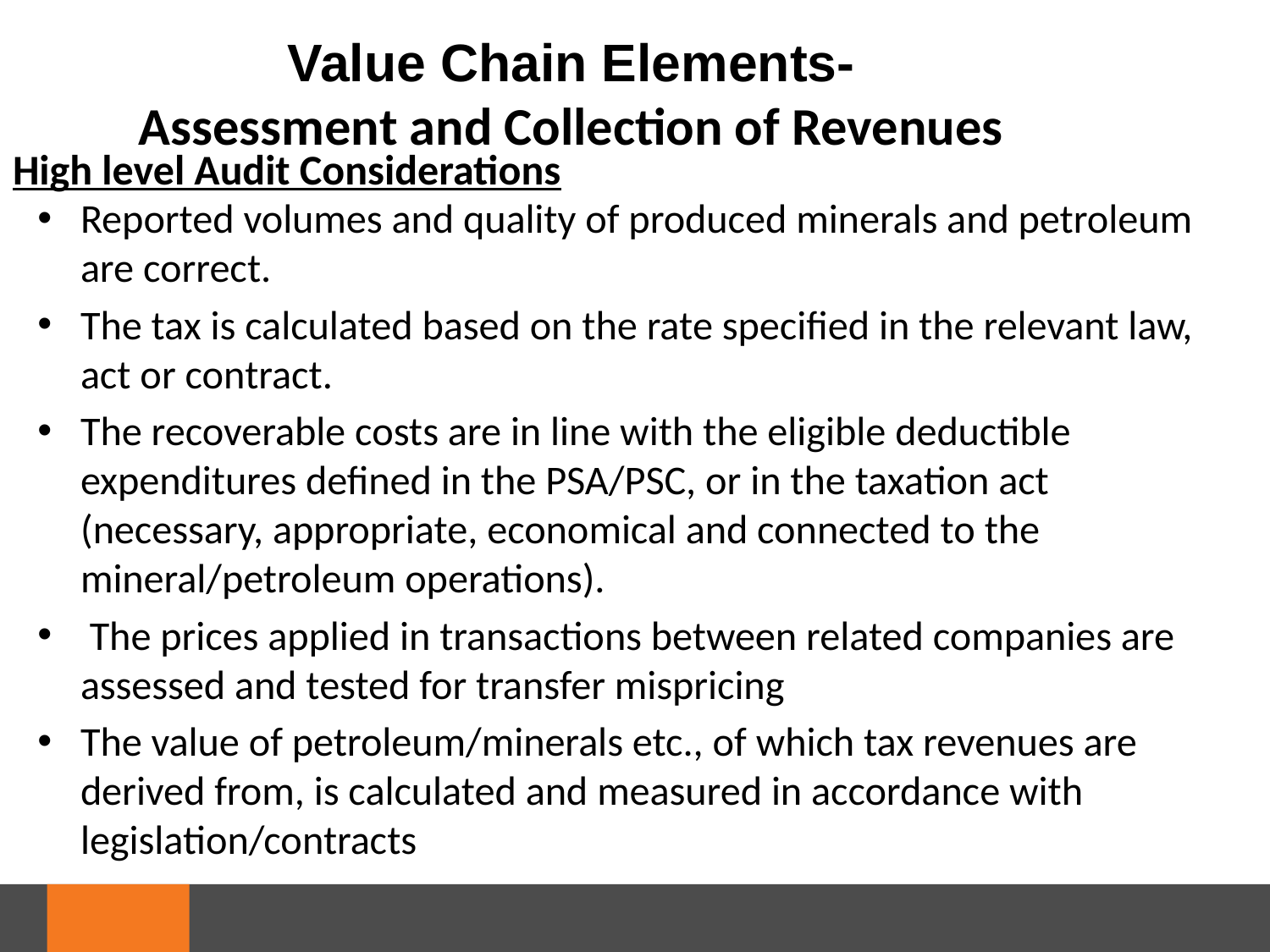

Value Chain Elements-
Assessment and Collection of Revenues
High level Audit Considerations

Reported volumes and quality of produced minerals and petroleum are correct.
The tax is calculated based on the rate specified in the relevant law, act or contract.
The recoverable costs are in line with the eligible deductible expenditures defined in the PSA/PSC, or in the taxation act (necessary, appropriate, economical and connected to the mineral/petroleum operations).
 The prices applied in transactions between related companies are assessed and tested for transfer mispricing
The value of petroleum/minerals etc., of which tax revenues are derived from, is calculated and measured in accordance with legislation/contracts